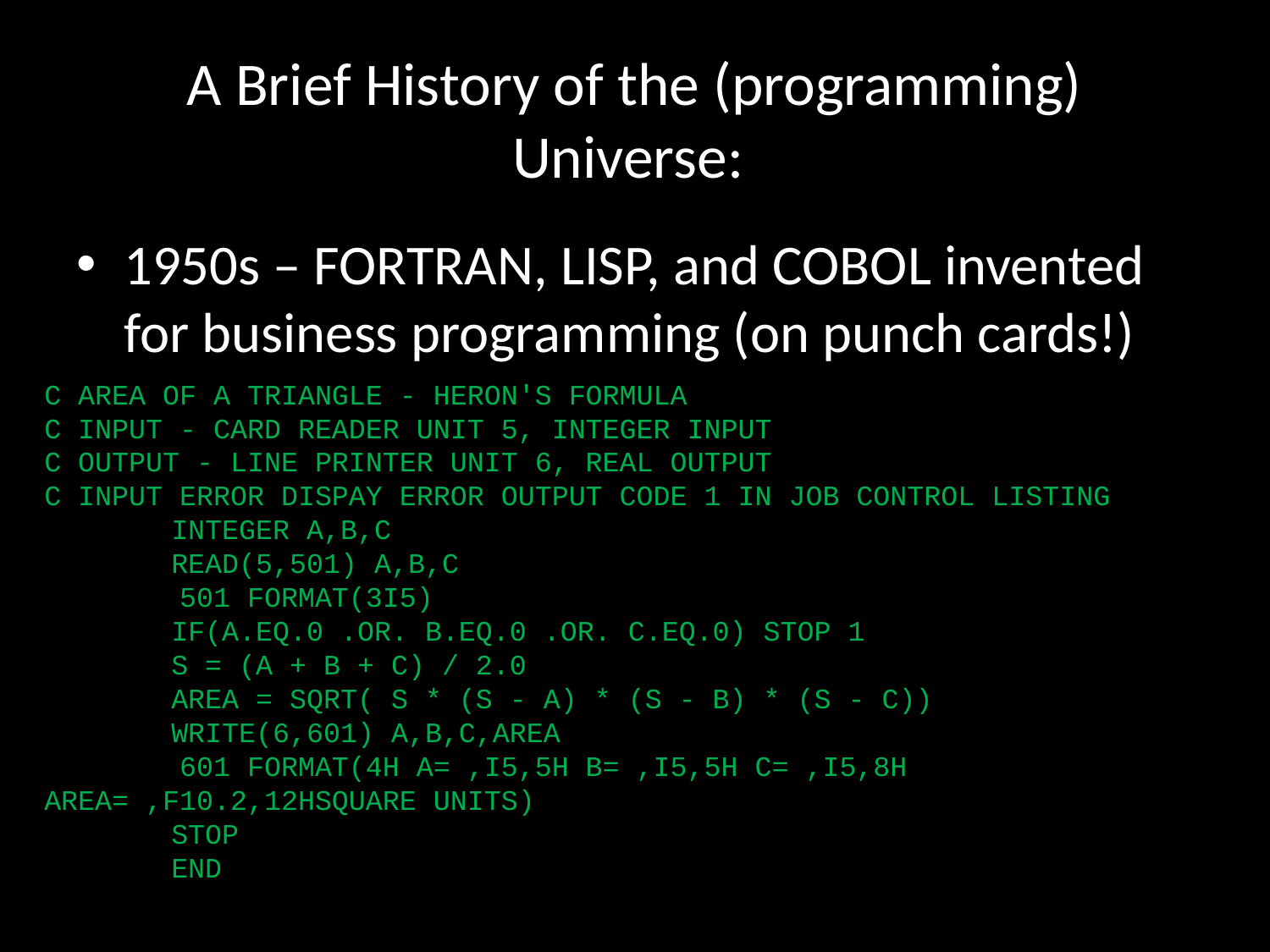

# A Brief History of the (programming) Universe:
1950s – FORTRAN, LISP, and COBOL invented for business programming (on punch cards!)
C AREA OF A TRIANGLE - HERON'S FORMULA
C INPUT - CARD READER UNIT 5, INTEGER INPUT
C OUTPUT - LINE PRINTER UNIT 6, REAL OUTPUT
C INPUT ERROR DISPAY ERROR OUTPUT CODE 1 IN JOB CONTROL LISTING
	INTEGER A,B,C
	READ(5,501) A,B,C
        501 FORMAT(3I5)
	IF(A.EQ.0 .OR. B.EQ.0 .OR. C.EQ.0) STOP 1
	S = (A + B + C) / 2.0
	AREA = SQRT( S * (S - A) * (S - B) * (S - C))
	WRITE(6,601) A,B,C,AREA
        601 FORMAT(4H A= ,I5,5H B= ,I5,5H C= ,I5,8H AREA= ,F10.2,12HSQUARE UNITS)
	STOP
	END